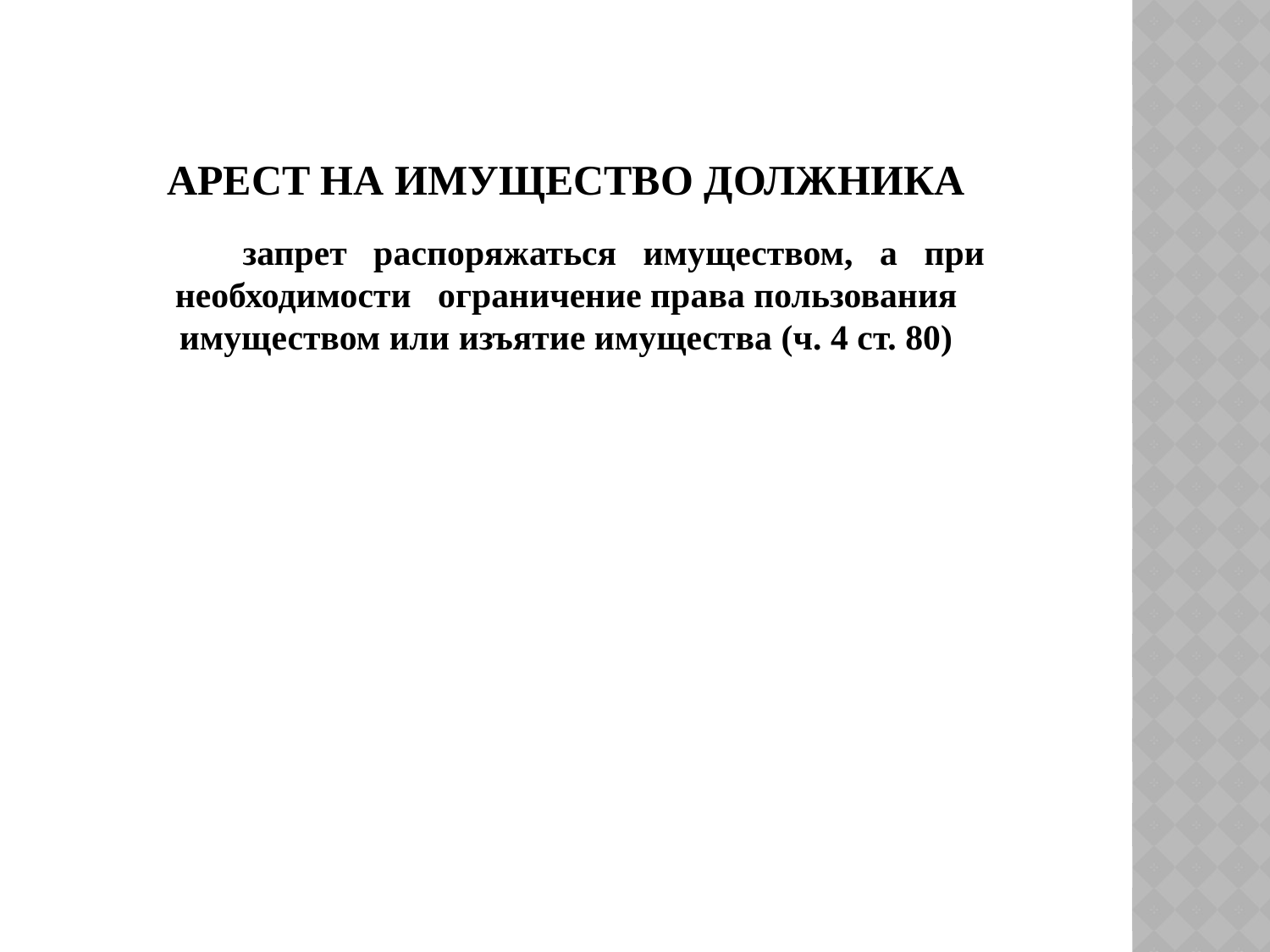

# арест на имущество должника
запрет   распоряжаться   имуществом,   а   при   необходимости   ограничение права пользования имуществом или изъятие имущества (ч. 4 ст. 80)